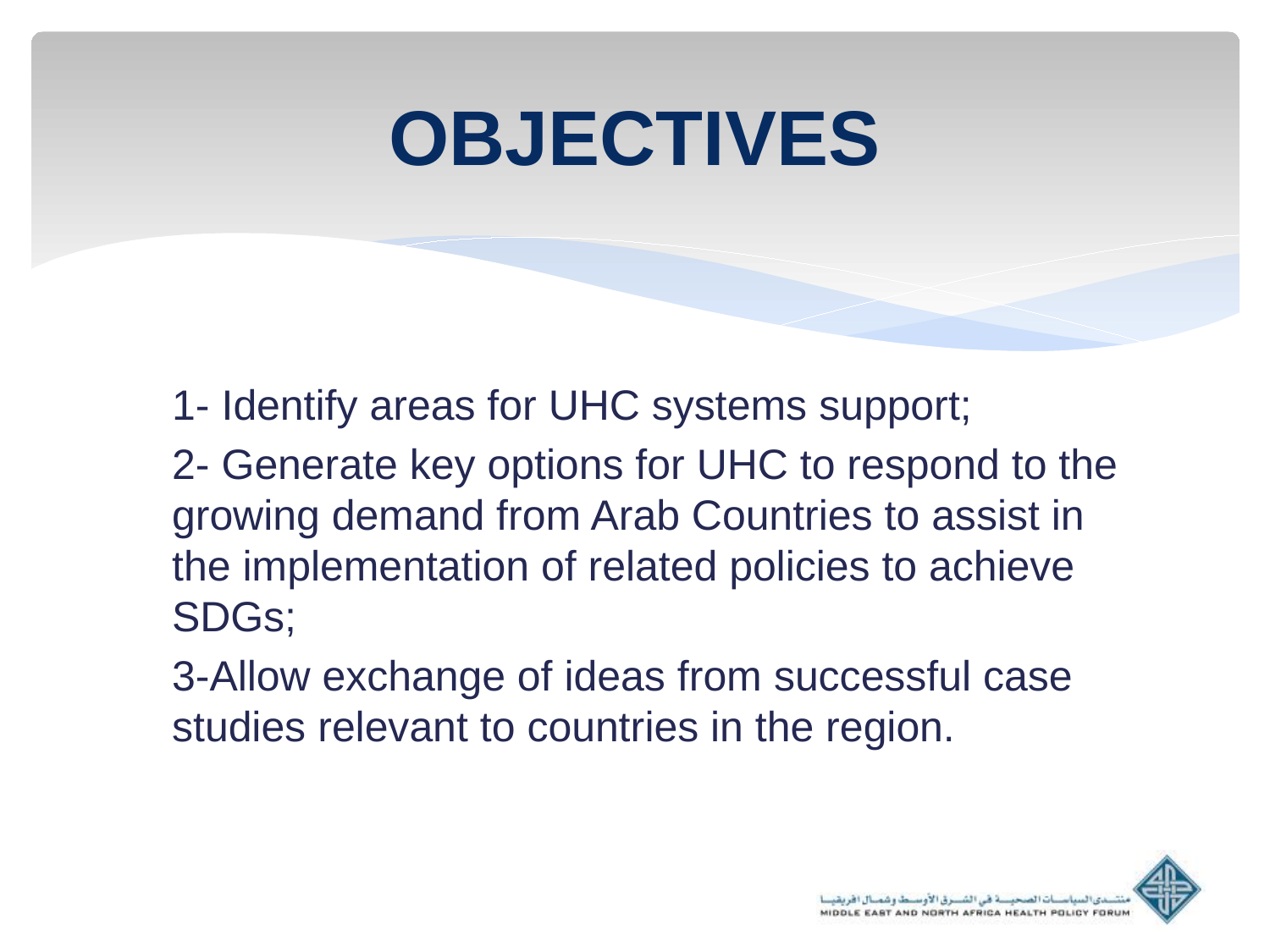

# OBJECTIVES
1- Identify areas for UHC systems support;
2- Generate key options for UHC to respond to the growing demand from Arab Countries to assist in the implementation of related policies to achieve  SDGs;
3-Allow exchange of ideas from successful case studies relevant to countries in the region.